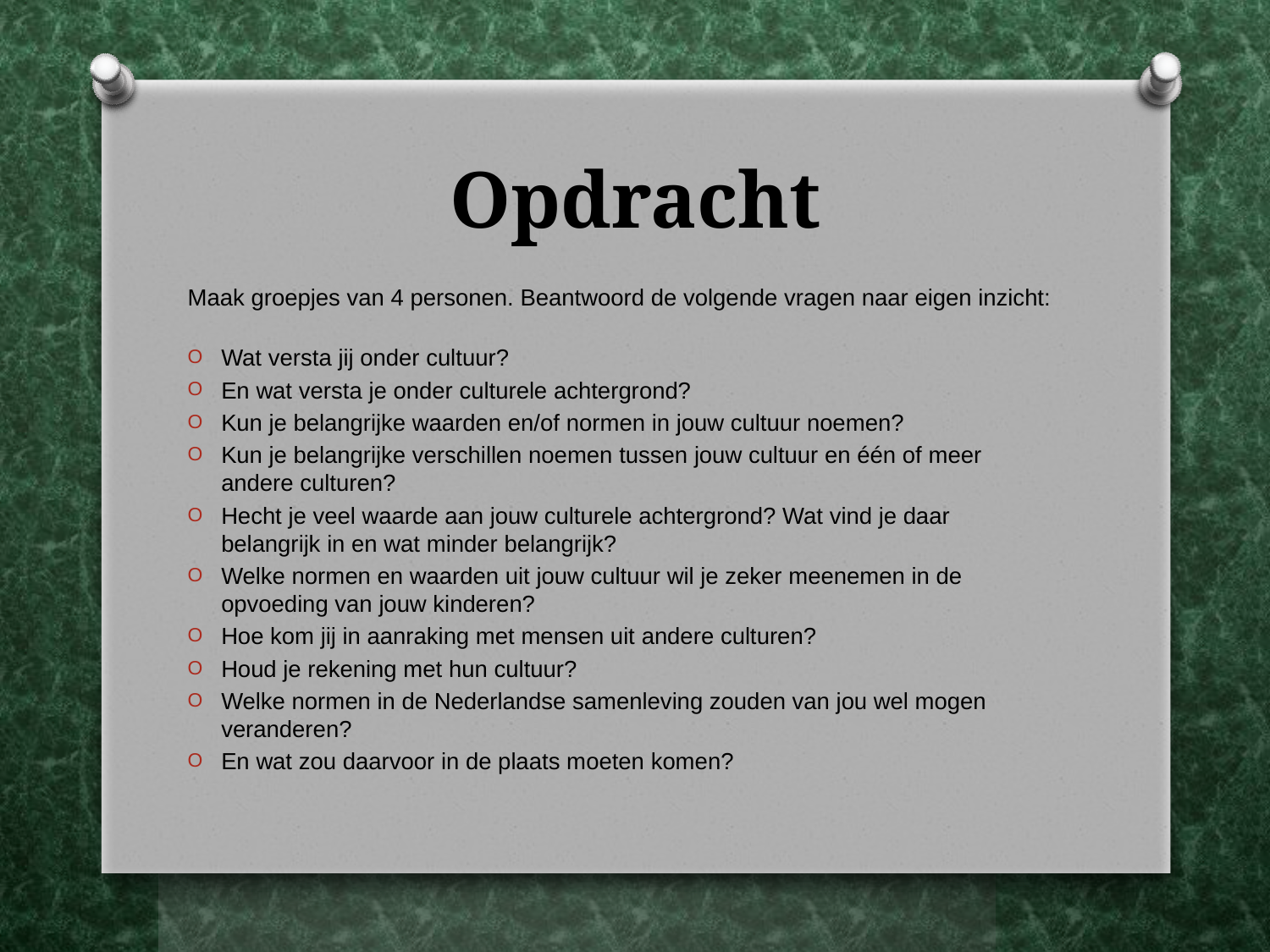

# Opdracht
Maak groepjes van 4 personen. Beantwoord de volgende vragen naar eigen inzicht:
Wat versta jij onder cultuur?
En wat versta je onder culturele achtergrond?
Kun je belangrijke waarden en/of normen in jouw cultuur noemen?
Kun je belangrijke verschillen noemen tussen jouw cultuur en één of meer andere culturen?
Hecht je veel waarde aan jouw culturele achtergrond? Wat vind je daar belangrijk in en wat minder belangrijk?
Welke normen en waarden uit jouw cultuur wil je zeker meenemen in de opvoeding van jouw kinderen?
Hoe kom jij in aanraking met mensen uit andere culturen?
Houd je rekening met hun cultuur?
Welke normen in de Nederlandse samenleving zouden van jou wel mogen veranderen?
En wat zou daarvoor in de plaats moeten komen?